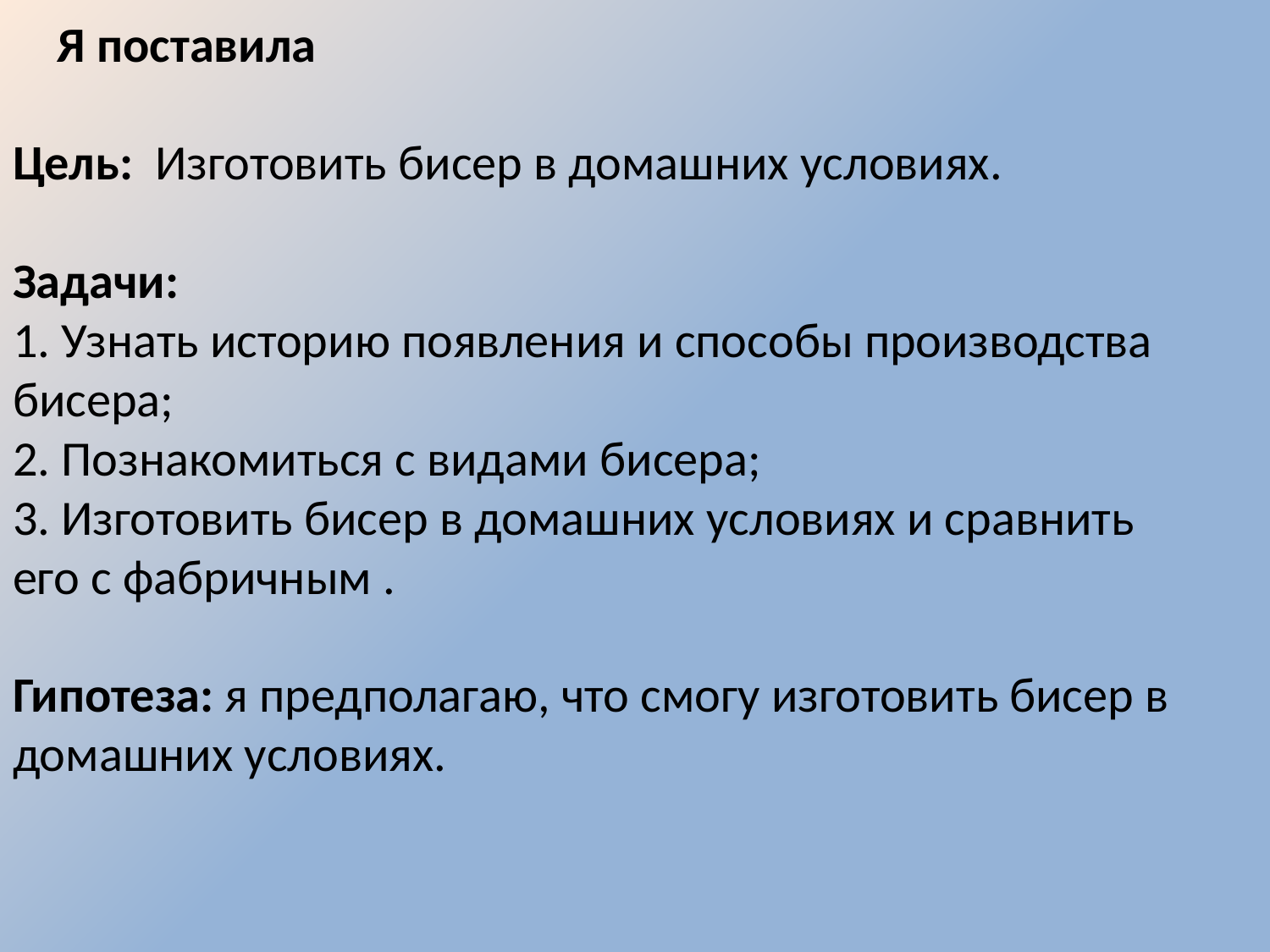

# Я поставила Цель:  Изготовить бисер в домашних условиях. Задачи: 1. Узнать историю появления и способы производства бисера; 2. Познакомиться с видами бисера; 3. Изготовить бисер в домашних условиях и сравнить его с фабричным . Гипотеза: я предполагаю, что смогу изготовить бисер в домашних условиях.